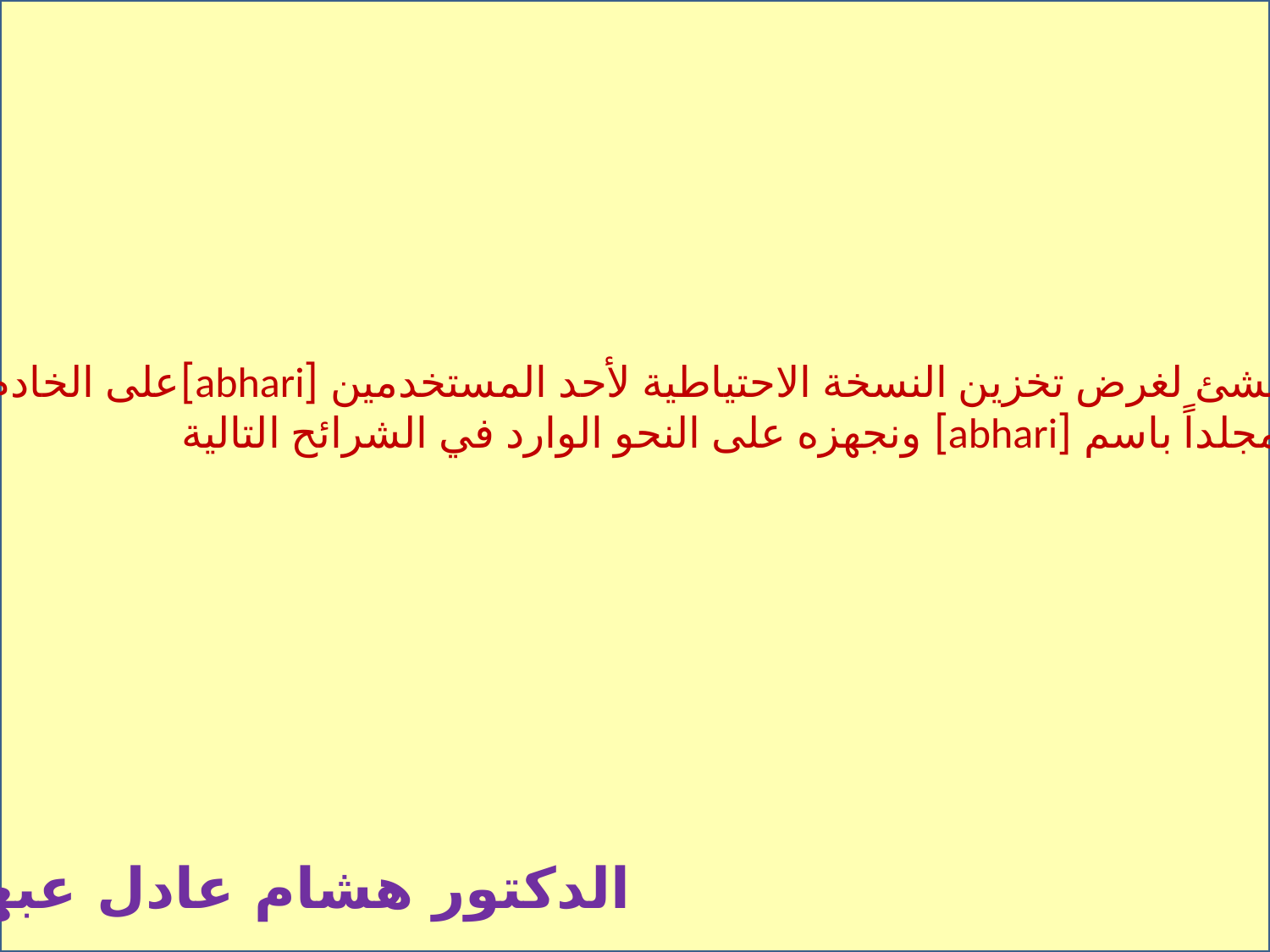

ننشئ لغرض تخزين النسخة الاحتياطية لأحد المستخدمين [abhari]على الخادم,
 مجلداً باسم [abhari] ونجهزه على النحو الوارد في الشرائح التالية
الدكتور هشام عادل عبهري